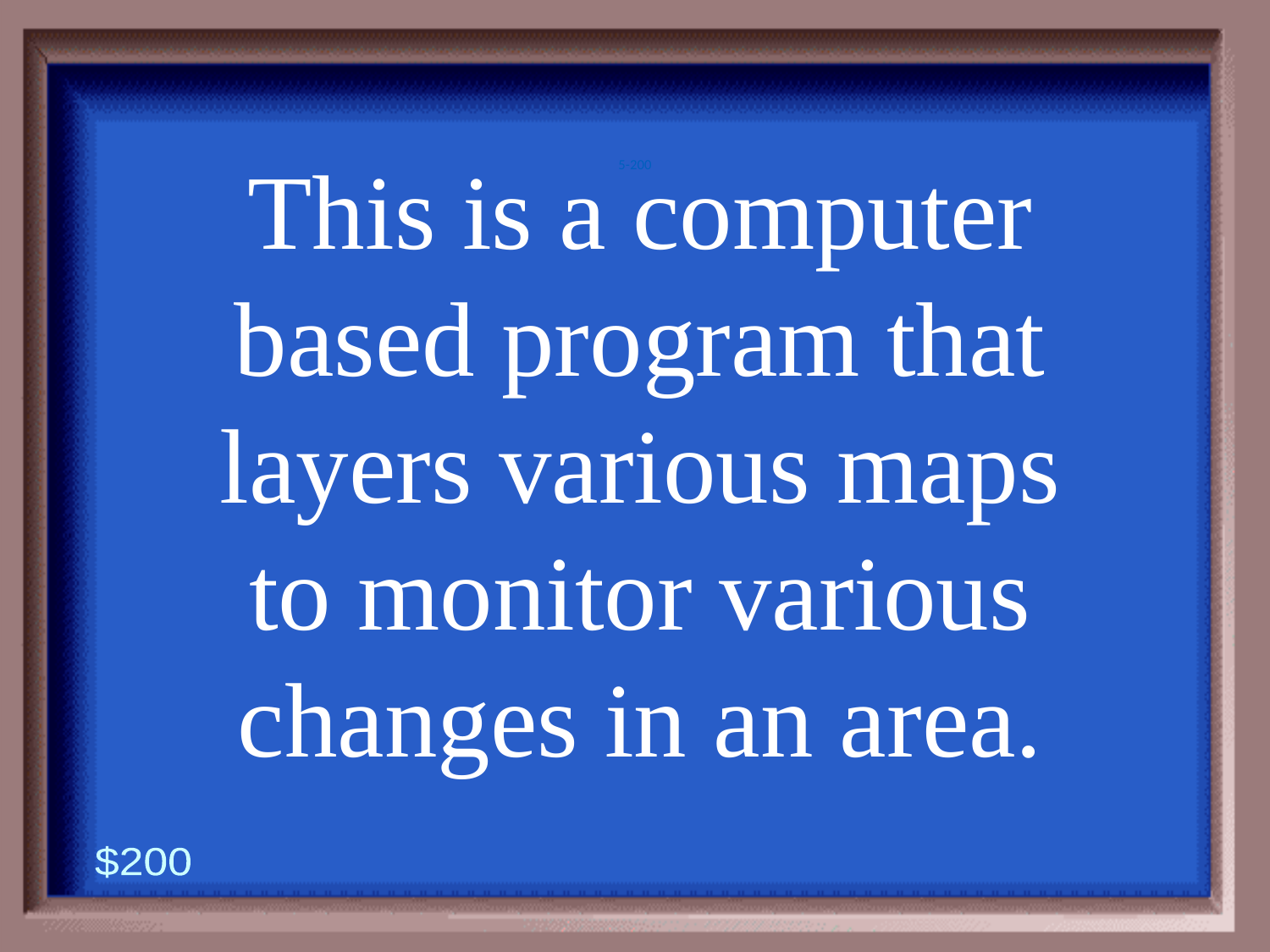

5-200
This is a computer based program that layers various maps to monitor various changes in an area.
$200